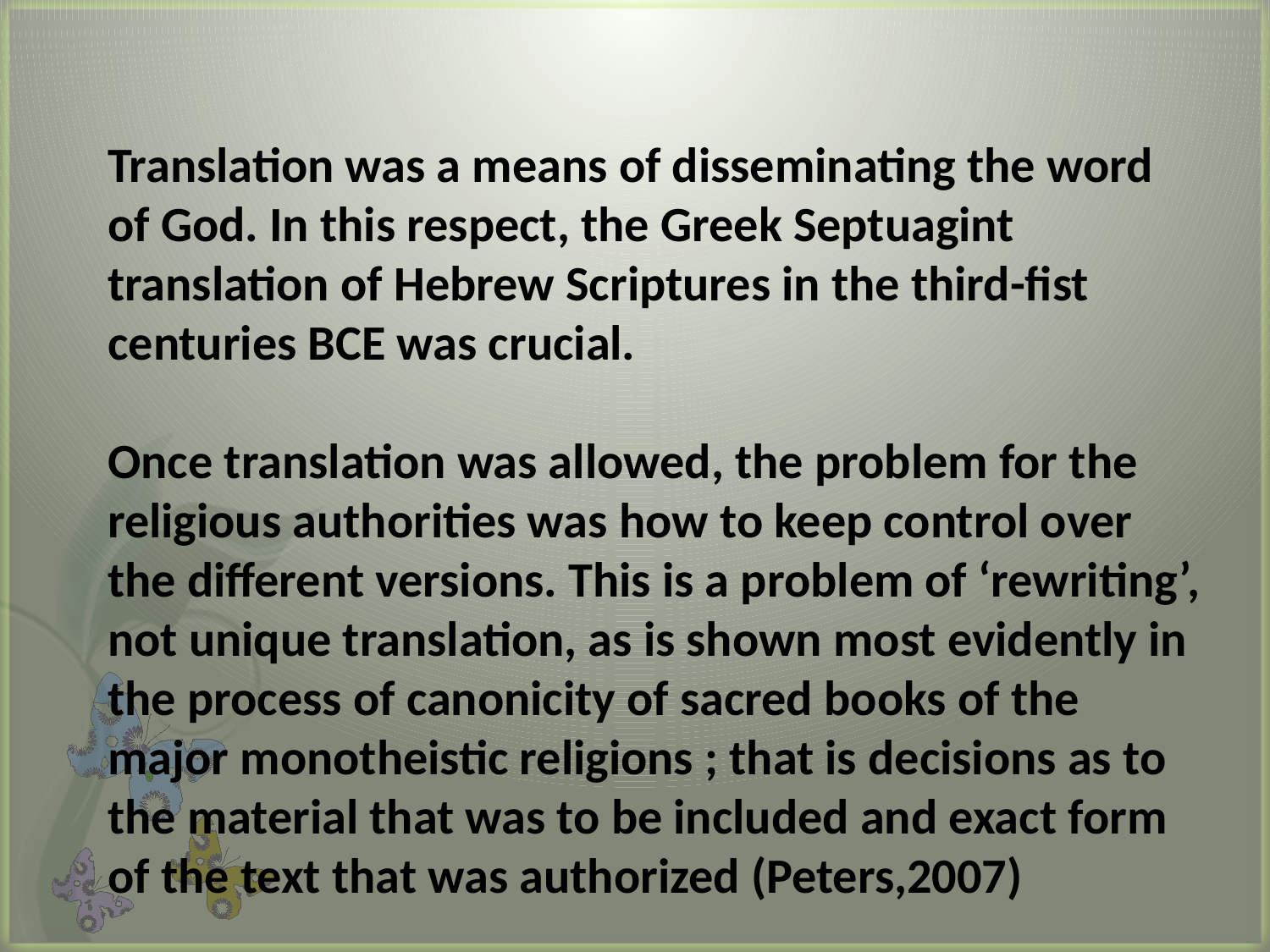

Translation was a means of disseminating the word of God. In this respect, the Greek Septuagint translation of Hebrew Scriptures in the third-fist centuries BCE was crucial.

Once translation was allowed, the problem for the religious authorities was how to keep control over the different versions. This is a problem of ‘rewriting’, not unique translation, as is shown most evidently in the process of canonicity of sacred books of the major monotheistic religions ; that is decisions as to the material that was to be included and exact form of the text that was authorized (Peters,2007)